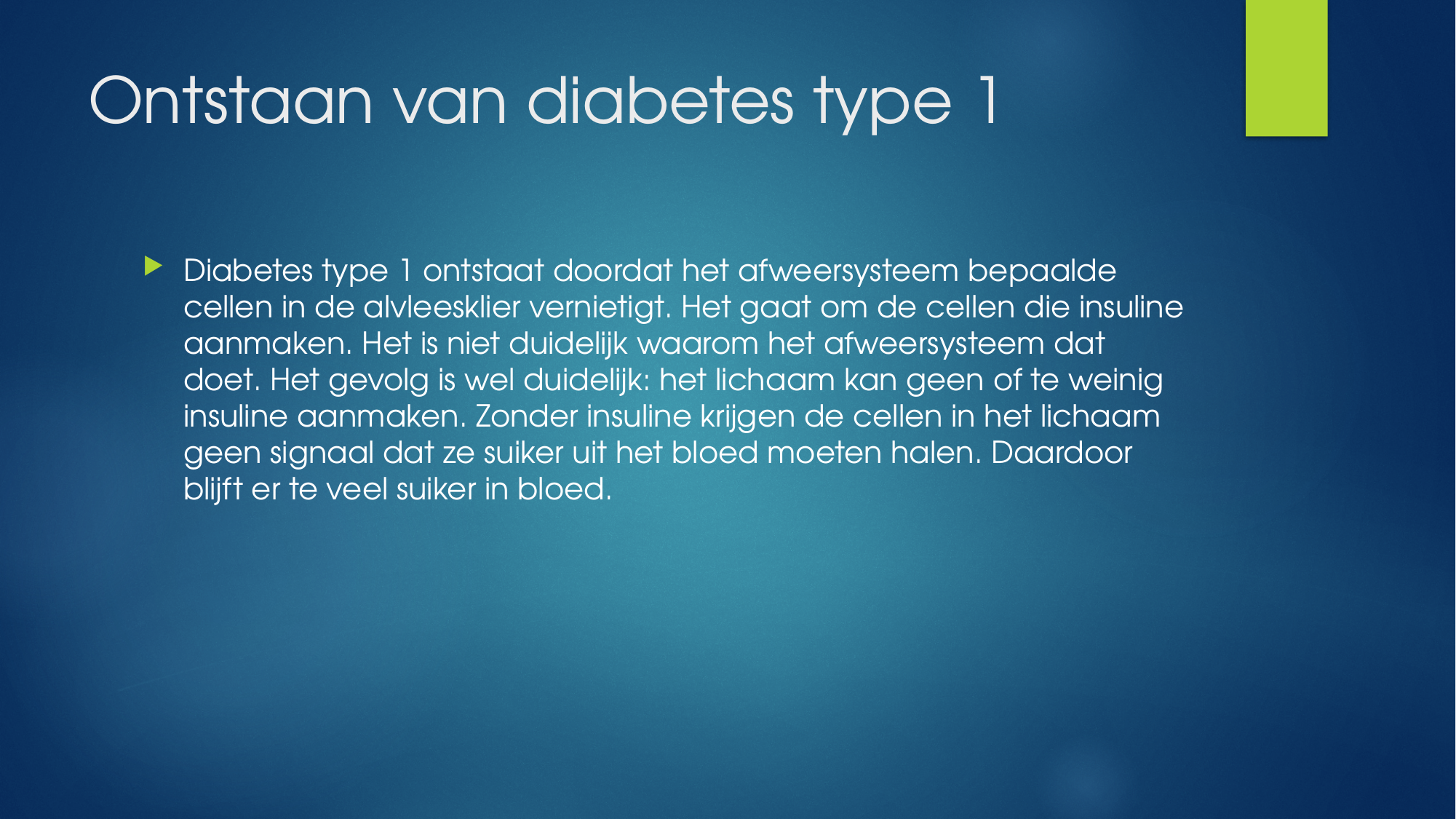

# Ontstaan van diabetes type 1
Diabetes type 1 ontstaat doordat het afweersysteem bepaalde cellen in de alvleesklier vernietigt. Het gaat om de cellen die insuline aanmaken. Het is niet duidelijk waarom het afweersysteem dat doet. Het gevolg is wel duidelijk: het lichaam kan geen of te weinig insuline aanmaken. Zonder insuline krijgen de cellen in het lichaam geen signaal dat ze suiker uit het bloed moeten halen. Daardoor blijft er te veel suiker in bloed.